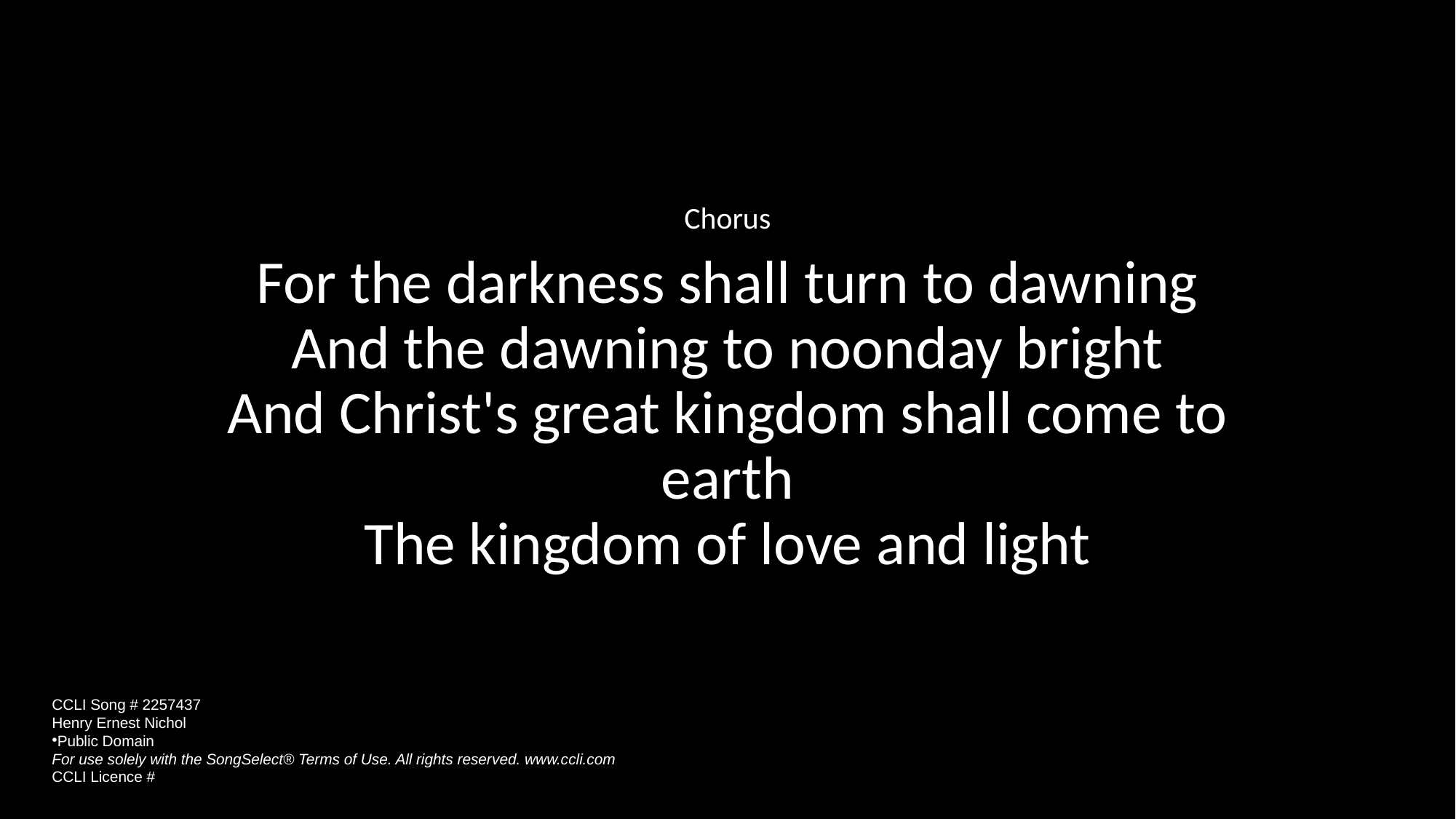

Chorus
For the darkness shall turn to dawning
And the dawning to noonday bright
And Christ's great kingdom shall come to earth
The kingdom of love and light
CCLI Song # 2257437
Henry Ernest Nichol
Public Domain
For use solely with the SongSelect® Terms of Use. All rights reserved. www.ccli.com
CCLI Licence #